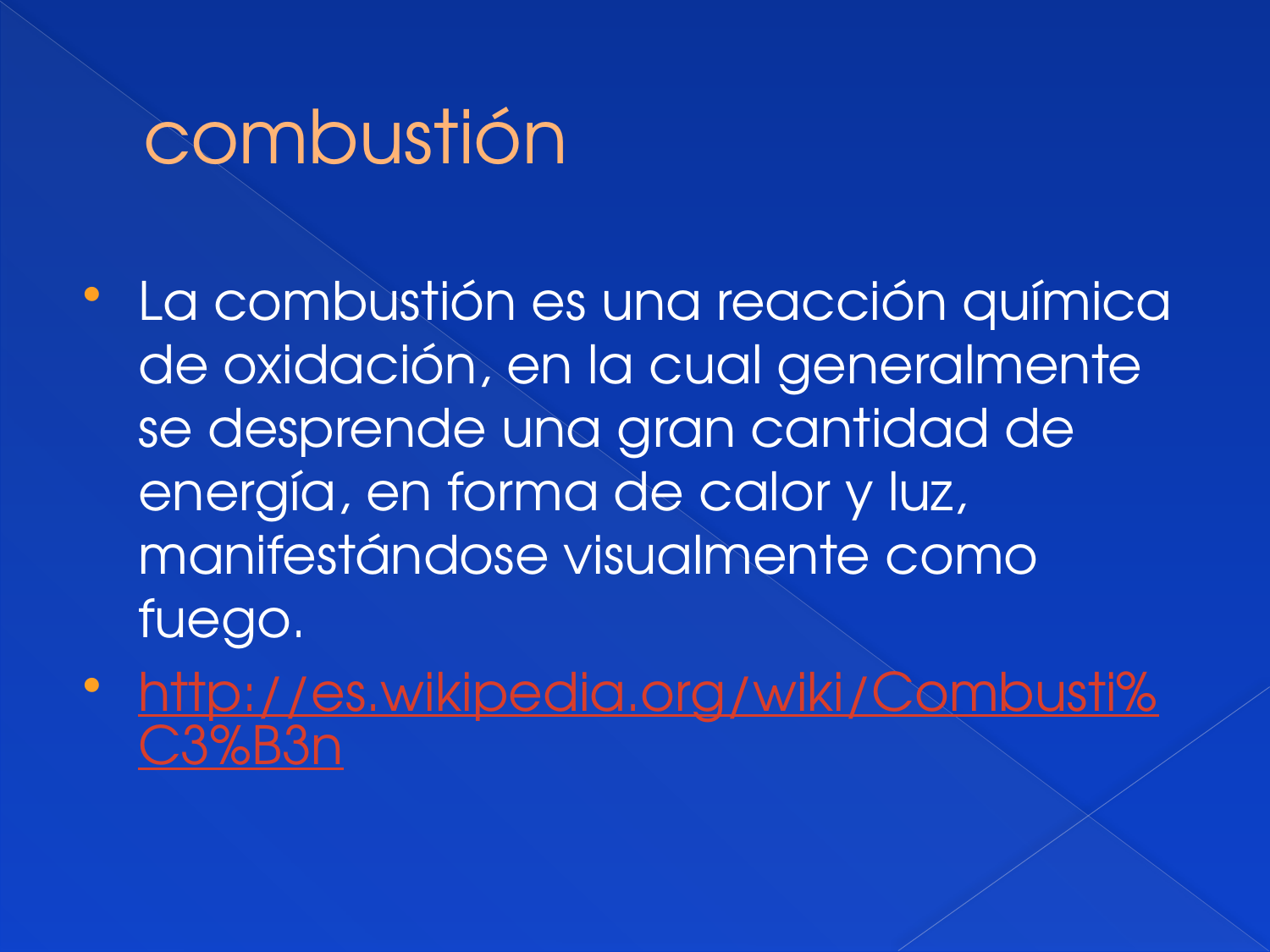

# combustión
La combustión es una reacción química de oxidación, en la cual generalmente se desprende una gran cantidad de energía, en forma de calor y luz, manifestándose visualmente como fuego.
http://es.wikipedia.org/wiki/Combusti%C3%B3n